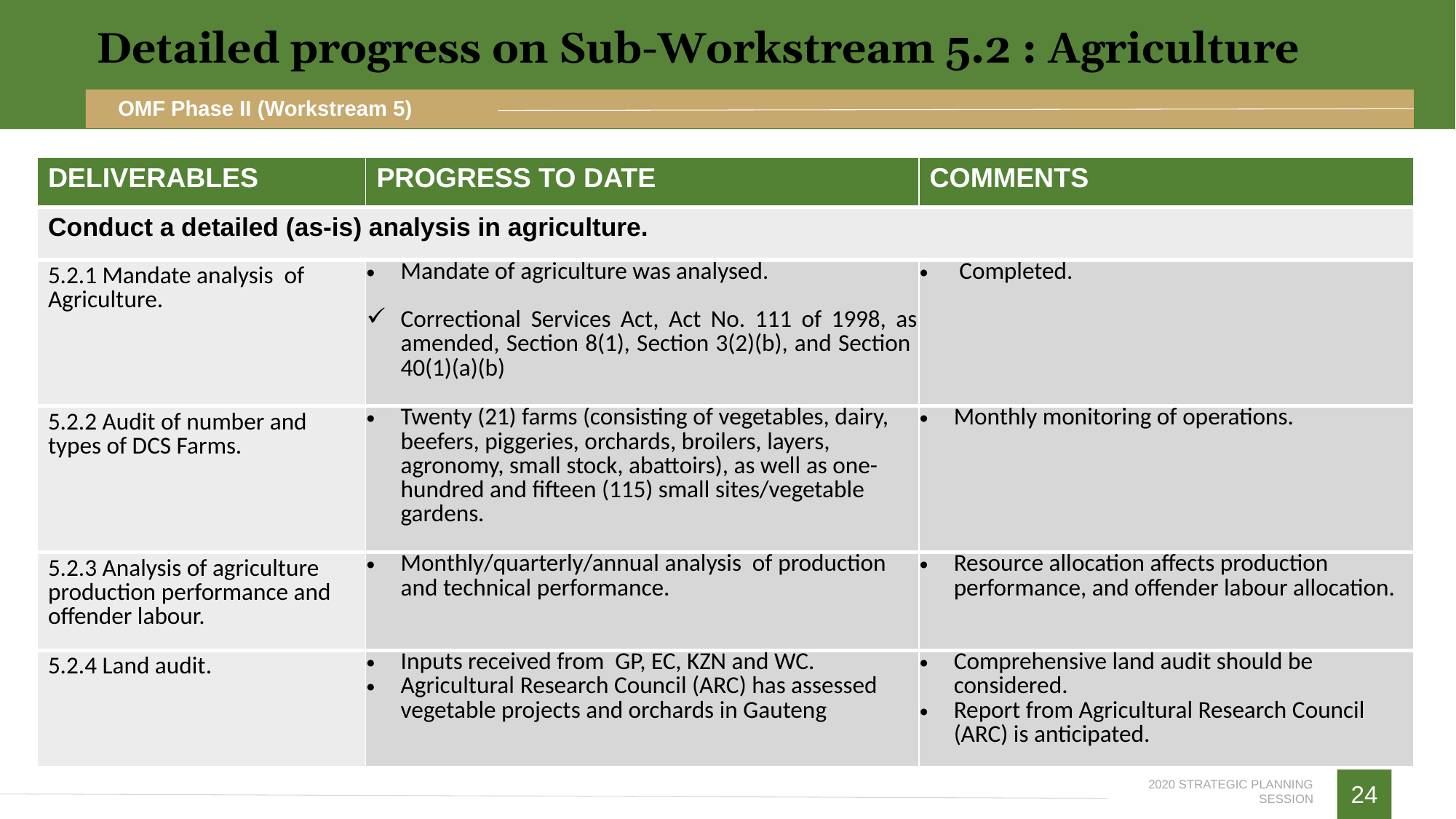

Detailed progress on Sub-Workstream 5.2 : Agriculture

OMF Phase II (Workstream 5)
| DELIVERABLES | PROGRESS TO DATE | COMMENTS |
| --- | --- | --- |
| Conduct a detailed (as-is) analysis in agriculture. |  |  |
| 5.2.1 Mandate analysis of Agriculture. | Mandate of agriculture was analysed. Correctional Services Act, Act No. 111 of 1998, as amended, Section 8(1), Section 3(2)(b), and Section 40(1)(a)(b) | Completed. |
| 5.2.2 Audit of number and types of DCS Farms. | Twenty (21) farms (consisting of vegetables, dairy, beefers, piggeries, orchards, broilers, layers, agronomy, small stock, abattoirs), as well as one-hundred and fifteen (115) small sites/vegetable gardens. | Monthly monitoring of operations. |
| 5.2.3 Analysis of agriculture production performance and offender labour. | Monthly/quarterly/annual analysis of production and technical performance. | Resource allocation affects production performance, and offender labour allocation. |
| 5.2.4 Land audit. | Inputs received from GP, EC, KZN and WC. Agricultural Research Council (ARC) has assessed vegetable projects and orchards in Gauteng | Comprehensive land audit should be considered. Report from Agricultural Research Council (ARC) is anticipated. |